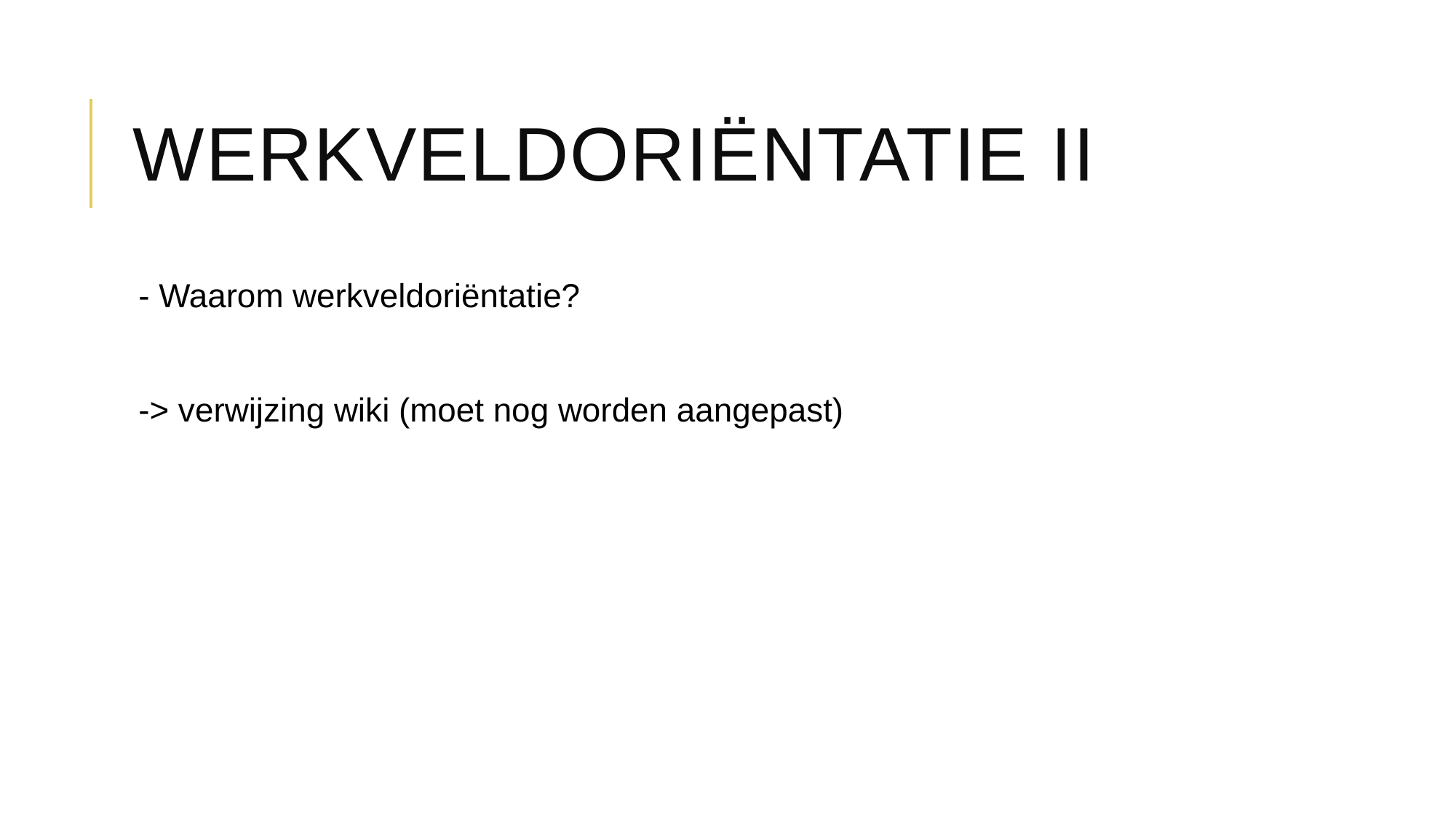

# Werkveldoriëntatie II
- Waarom werkveldoriëntatie?

-> verwijzing wiki (moet nog worden aangepast)